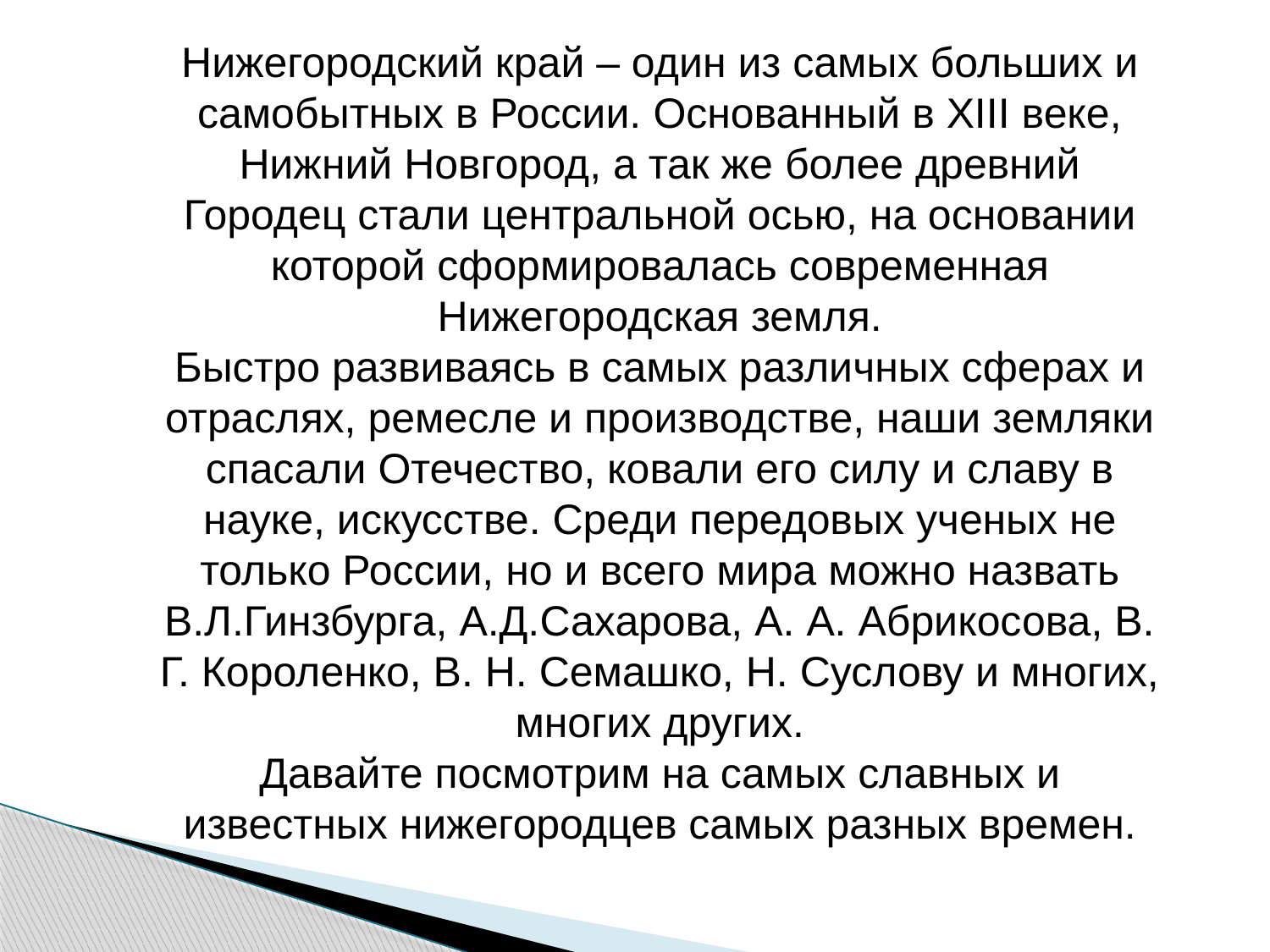

Нижегородский край – один из самых больших и самобытных в России. Основанный в XIII веке, Нижний Новгород, а так же более древний Городец стали центральной осью, на основании которой сформировалась современная Нижегородская земля.
Быстро развиваясь в самых различных сферах и отраслях, ремесле и производстве, наши земляки спасали Отечество, ковали его силу и славу в науке, искусстве. Среди передовых ученых не только России, но и всего мира можно назвать В.Л.Гинзбурга, А.Д.Сахарова, А. А. Абрикосова, В. Г. Короленко, В. Н. Семашко, Н. Суслову и многих, многих других.
Давайте посмотрим на самых славных и известных нижегородцев самых разных времен.